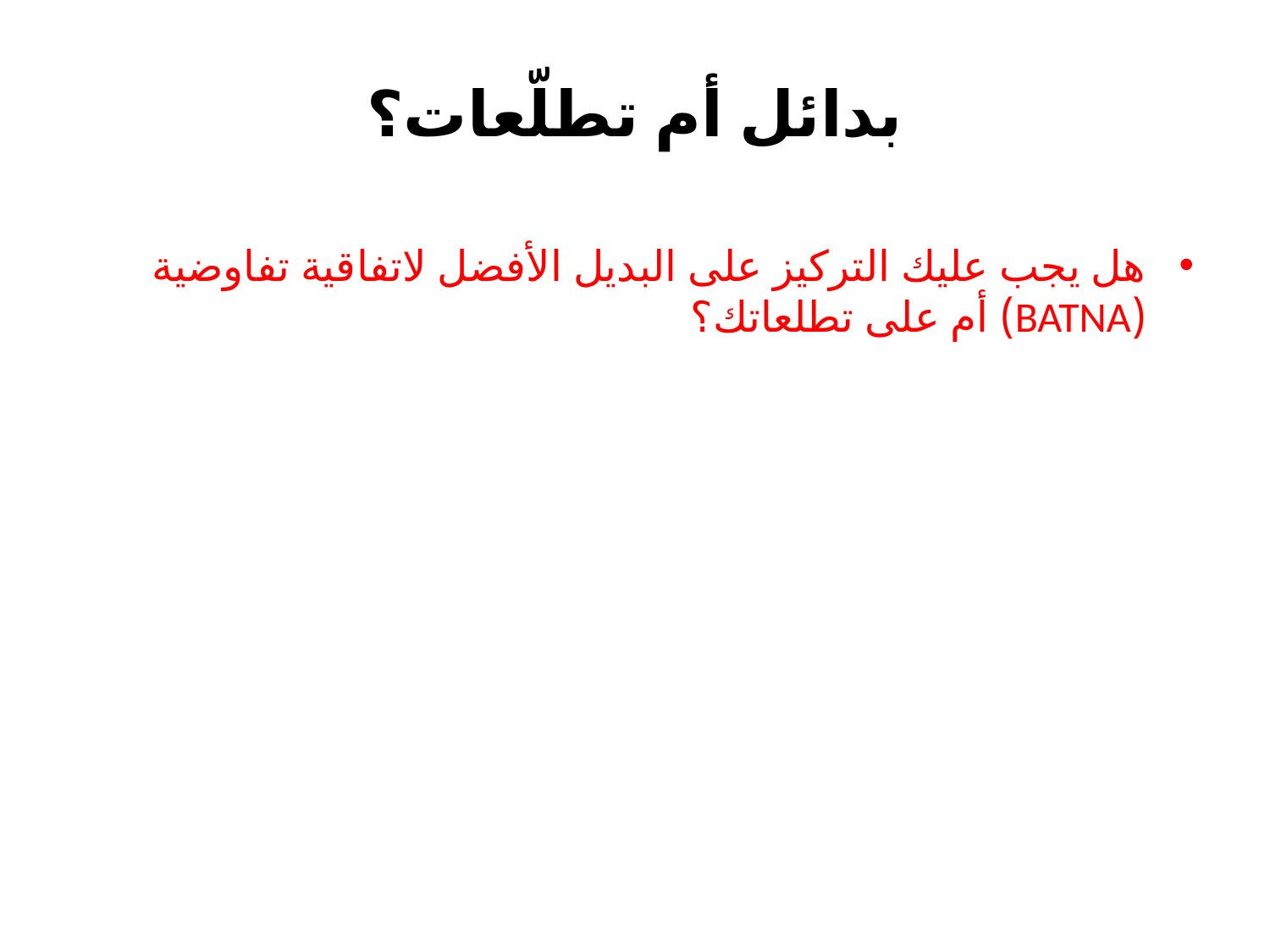

# بدائل أم تطلّعات؟
هل يجب عليك التركيز على البديل الأفضل لاتفاقية تفاوضية (BATNA) أم على تطلعاتك؟